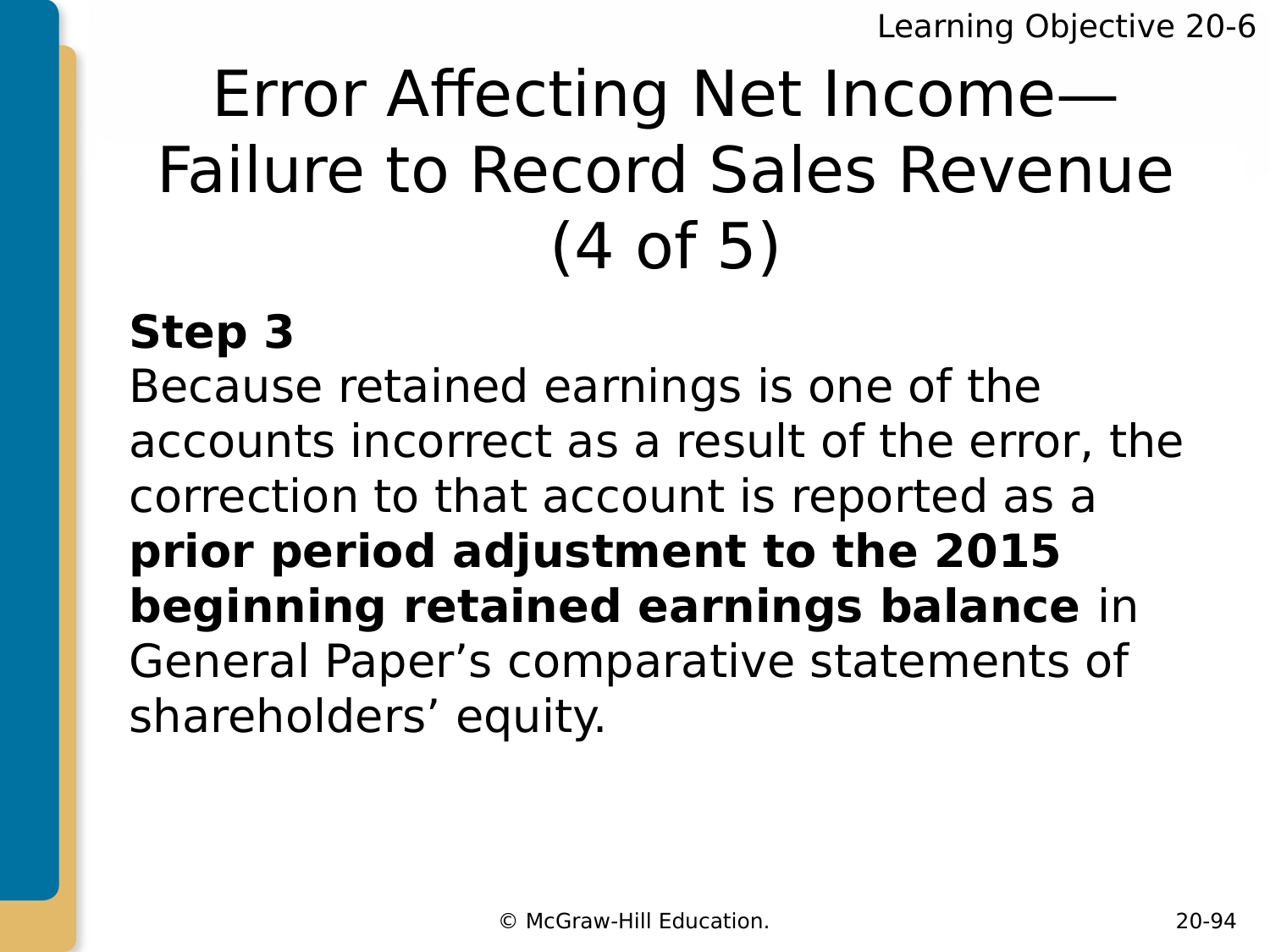

Learning Objective 20-6
# Error Affecting Net Income—Failure to Record Sales Revenue (4 of 5)
Step 3
Because retained earnings is one of the accounts incorrect as a result of the error, the correction to that account is reported as a prior period adjustment to the 2015 beginning retained earnings balance in General Paper’s comparative statements of shareholders’ equity.